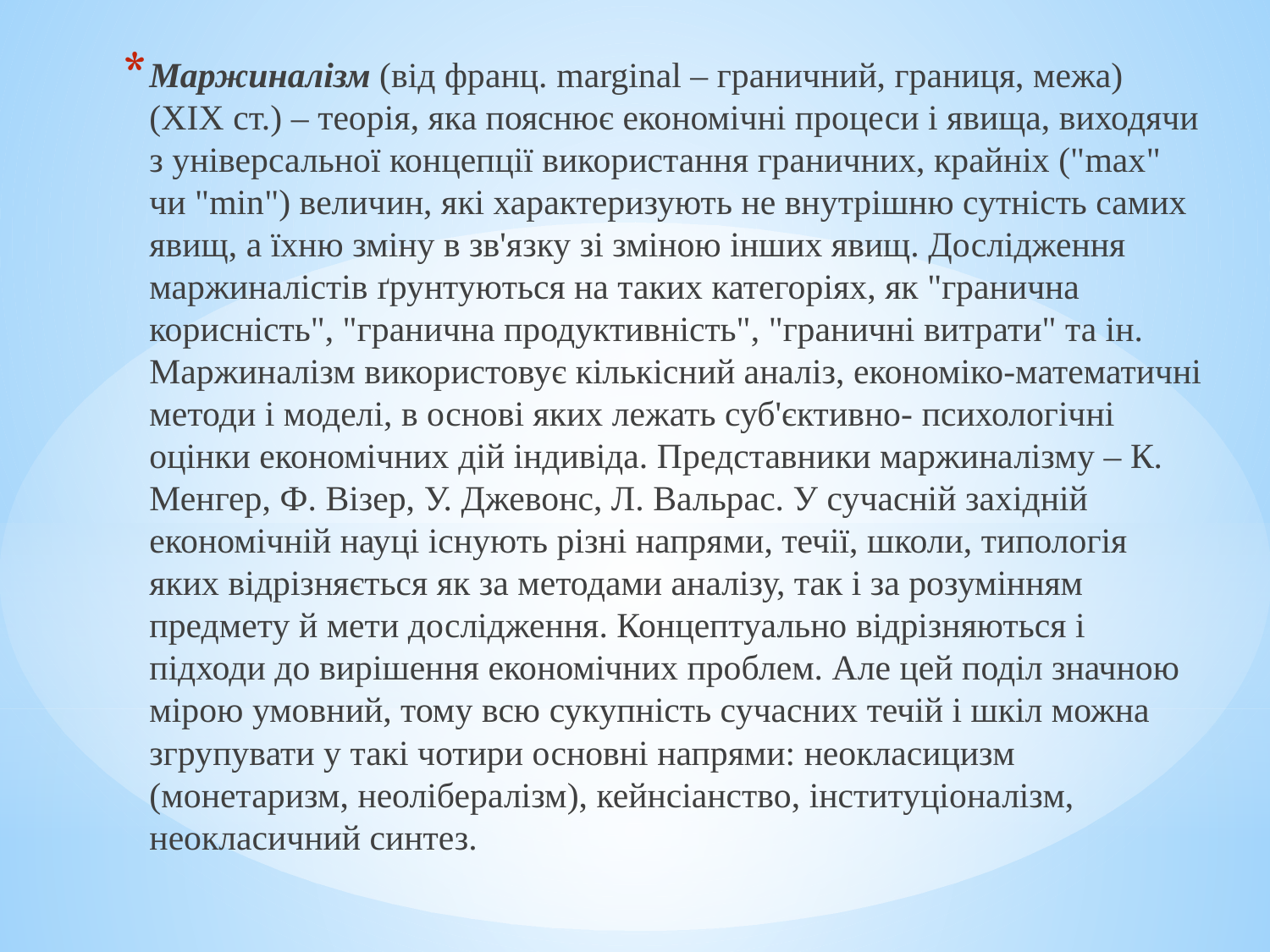

Маржиналізм (від франц. marginal – граничний, границя, межа) (XIX ст.) – теорія, яка пояснює економічні процеси і явища, виходячи з універсальної концепції використання граничних, крайніх ("max" чи "min") величин, які характеризують не внутрішню сутність самих явищ, а їхню зміну в зв'язку зі зміною інших явищ. Дослідження маржиналістів ґрунтуються на таких категоріях, як "гранична корисність", "гранична продуктивність", "граничні витрати" та ін. Маржиналізм використовує кількісний аналіз, економіко-математичні методи і моделі, в основі яких лежать суб'єктивно- психологічні оцінки економічних дій індивіда. Представники маржиналізму – К. Менгер, Ф. Візер, У. Джевонс, Л. Вальрас. У сучасній західній економічній науці існують різні напрями, течії, школи, типологія яких відрізняється як за методами аналізу, так і за розумінням предмету й мети дослідження. Концептуально відрізняються і підходи до вирішення економічних проблем. Але цей поділ значною мірою умовний, тому всю сукупність сучасних течій і шкіл можна згрупувати у такі чотири основні напрями: неокласицизм (монетаризм, неолібералізм), кейнсіанство, інституціоналізм, неокласичний синтез.